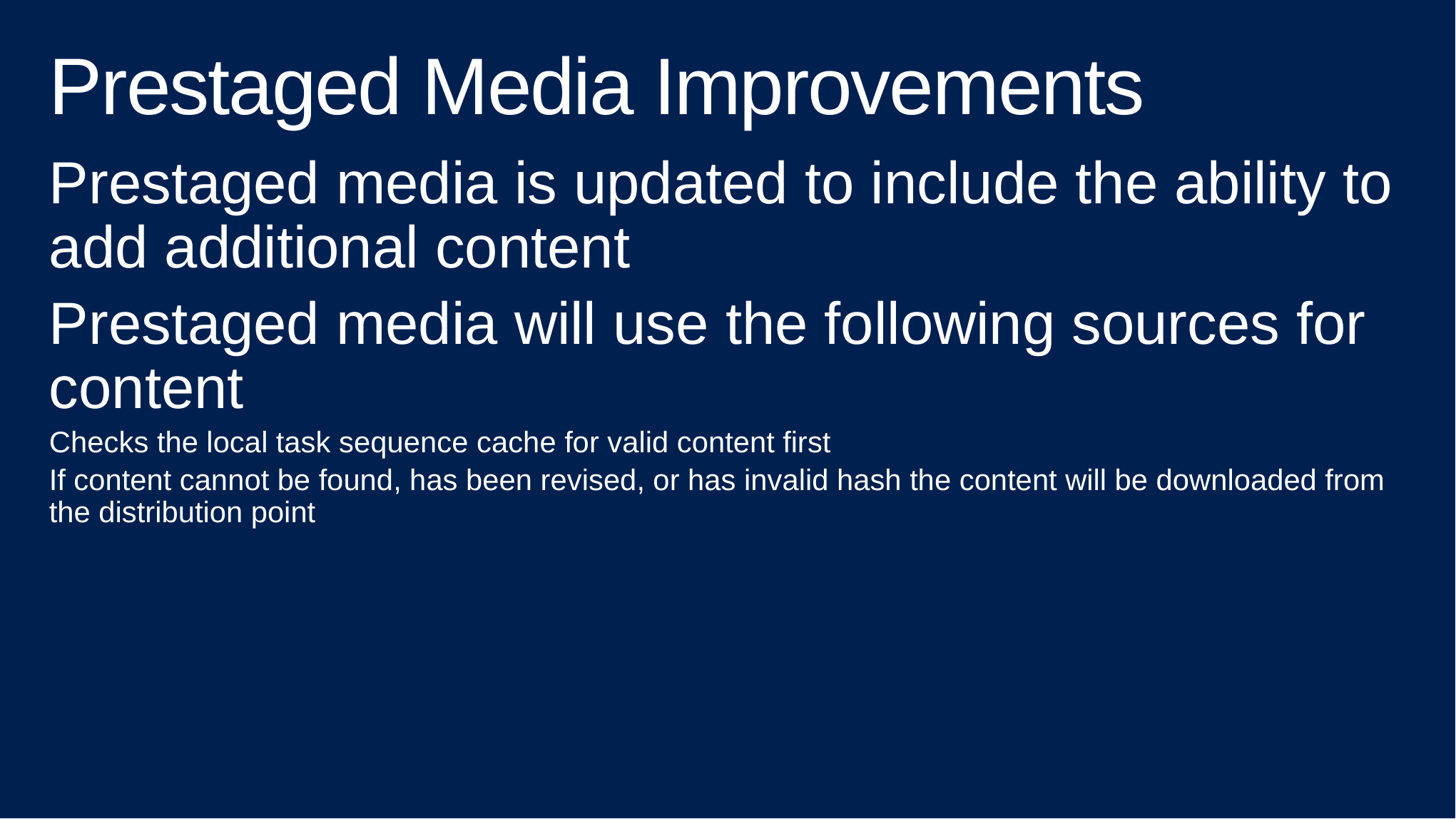

# Prestaged Media Improvements
Prestaged media is updated to include the ability to add additional content
Prestaged media will use the following sources for content
Checks the local task sequence cache for valid content first
If content cannot be found, has been revised, or has invalid hash the content will be downloaded from the distribution point